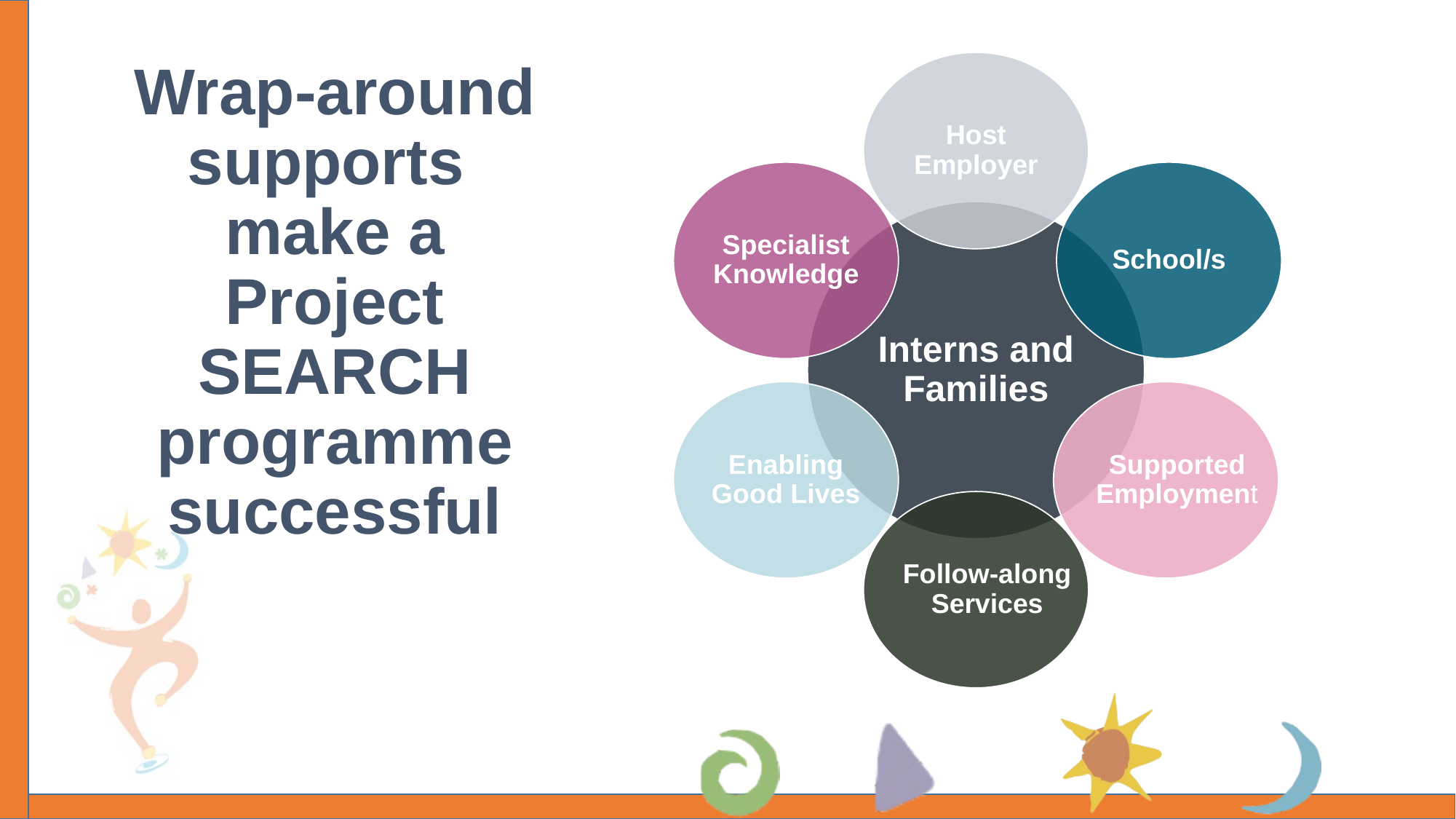

# Wrap-around supports make a Project SEARCH programme successful

Host Employer

School/s
Specialist Knowledge

Interns and Families

Enabling Good Lives
Supported Employment

Follow-along Services